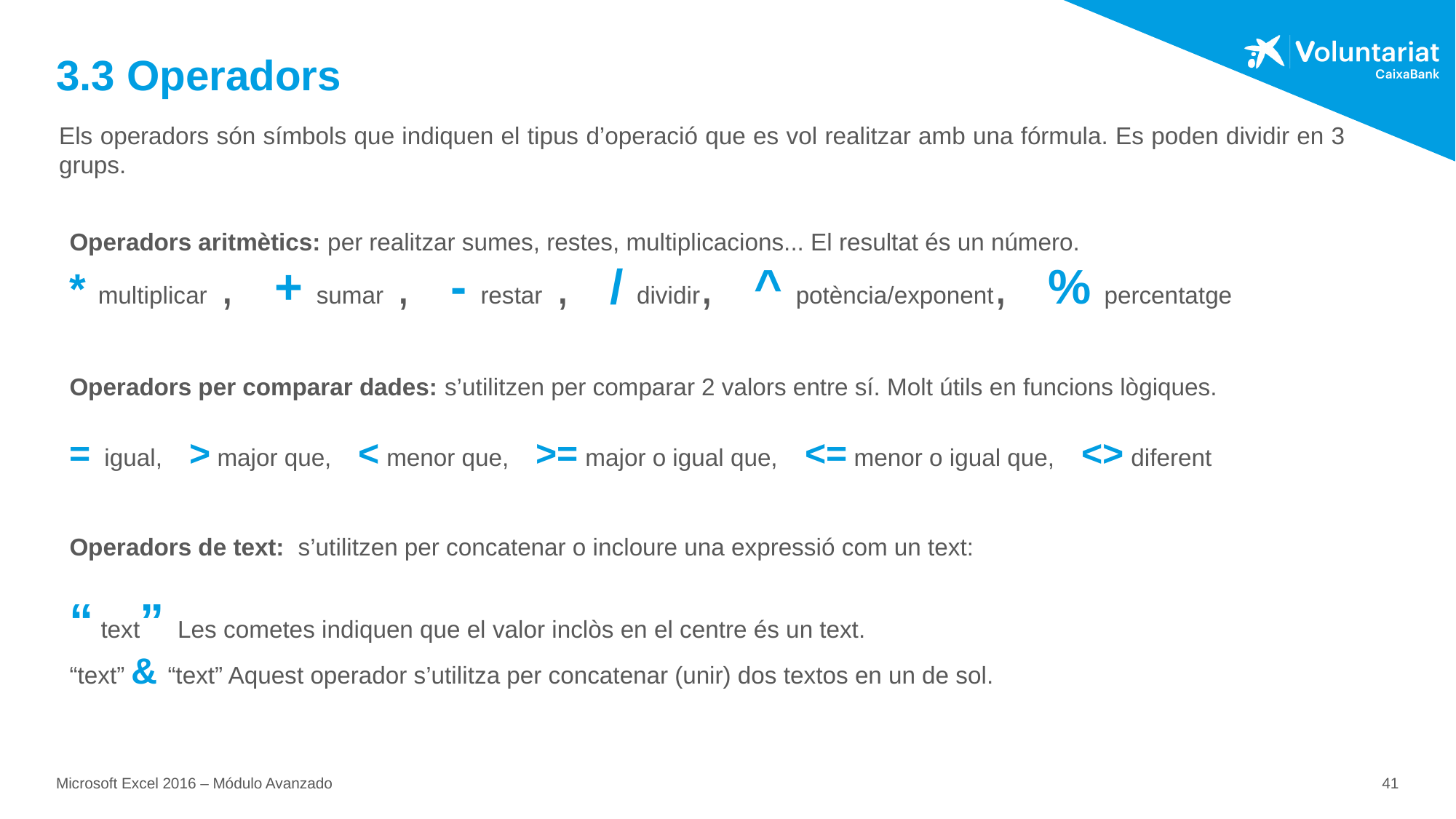

# 3.3 Operadors
Els operadors són símbols que indiquen el tipus d’operació que es vol realitzar amb una fórmula. Es poden dividir en 3 grups.
Operadors aritmètics: per realitzar sumes, restes, multiplicacions... El resultat és un número.
* multiplicar ,   + sumar ,   - restar ,   / dividir,   ^ potència/exponent,   % percentatge

Operadors per comparar dades: s’utilitzen per comparar 2 valors entre sí. Molt útils en funcions lògiques.

=  igual,    > major que,    < menor que,    >= major o igual que,    <= menor o igual que,    <> diferent

Operadors de text:  s’utilitzen per concatenar o incloure una expressió com un text:

“ text” Les cometes indiquen que el valor inclòs en el centre és un text.
“text” & “text” Aquest operador s’utilitza per concatenar (unir) dos textos en un de sol.